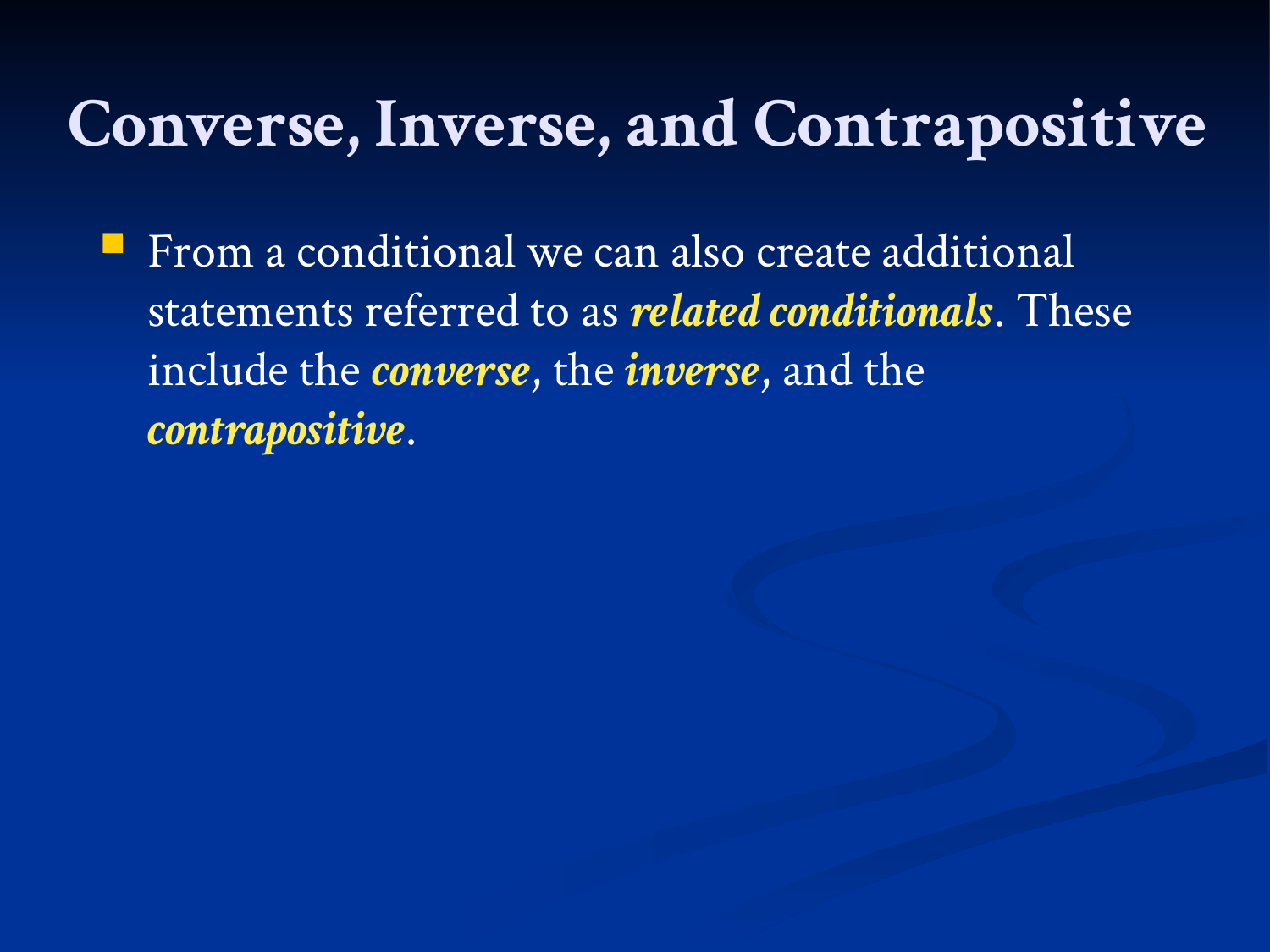

# Converse, Inverse, and Contrapositive
From a conditional we can also create additional statements referred to as related conditionals. These include the converse, the inverse, and the contrapositive.